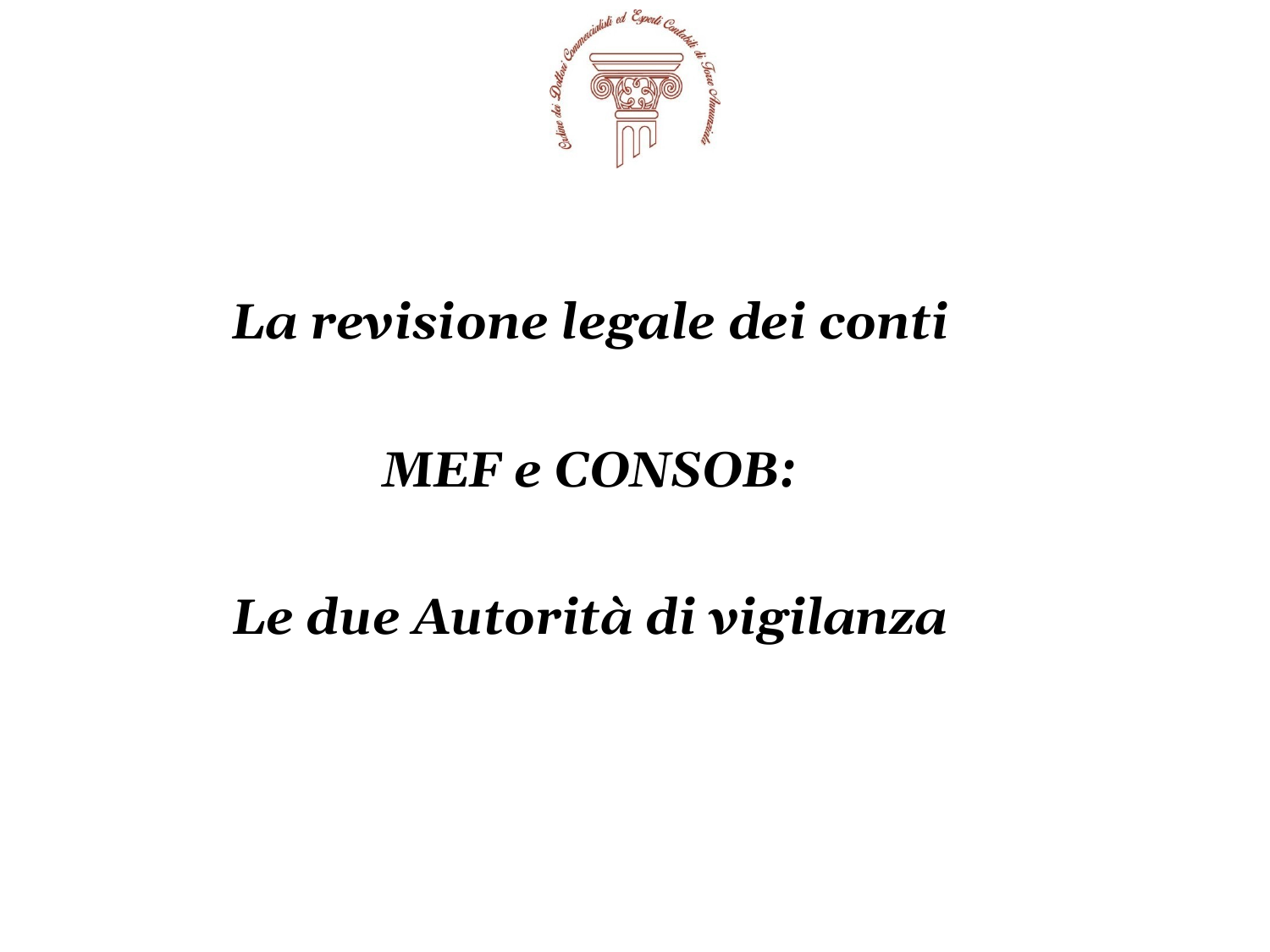

La revisione legale dei conti

MEF e CONSOB:

Le due Autorità di vigilanza